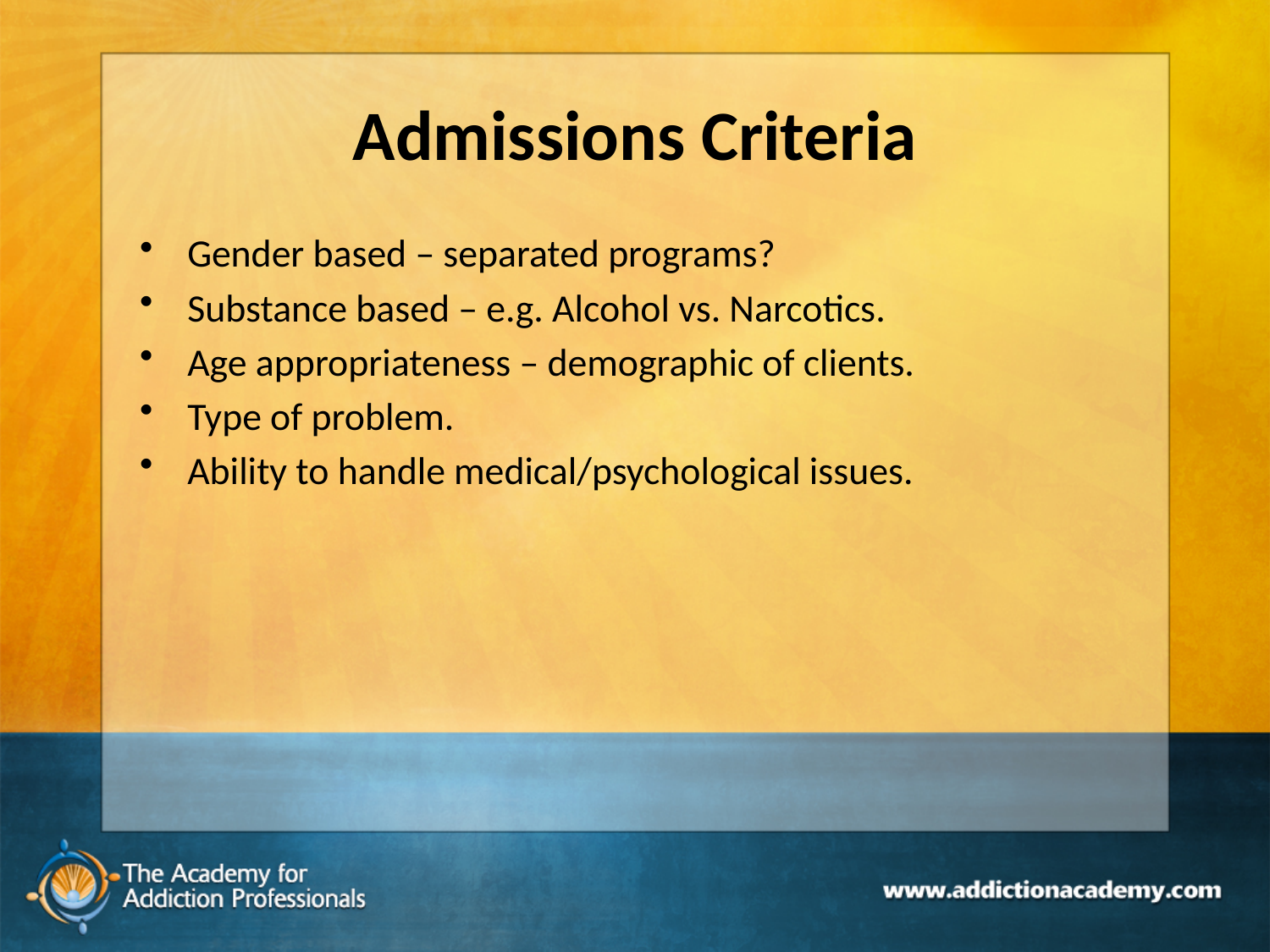

# Admissions Criteria
Gender based – separated programs?
Substance based – e.g. Alcohol vs. Narcotics.
Age appropriateness – demographic of clients.
Type of problem.
Ability to handle medical/psychological issues.